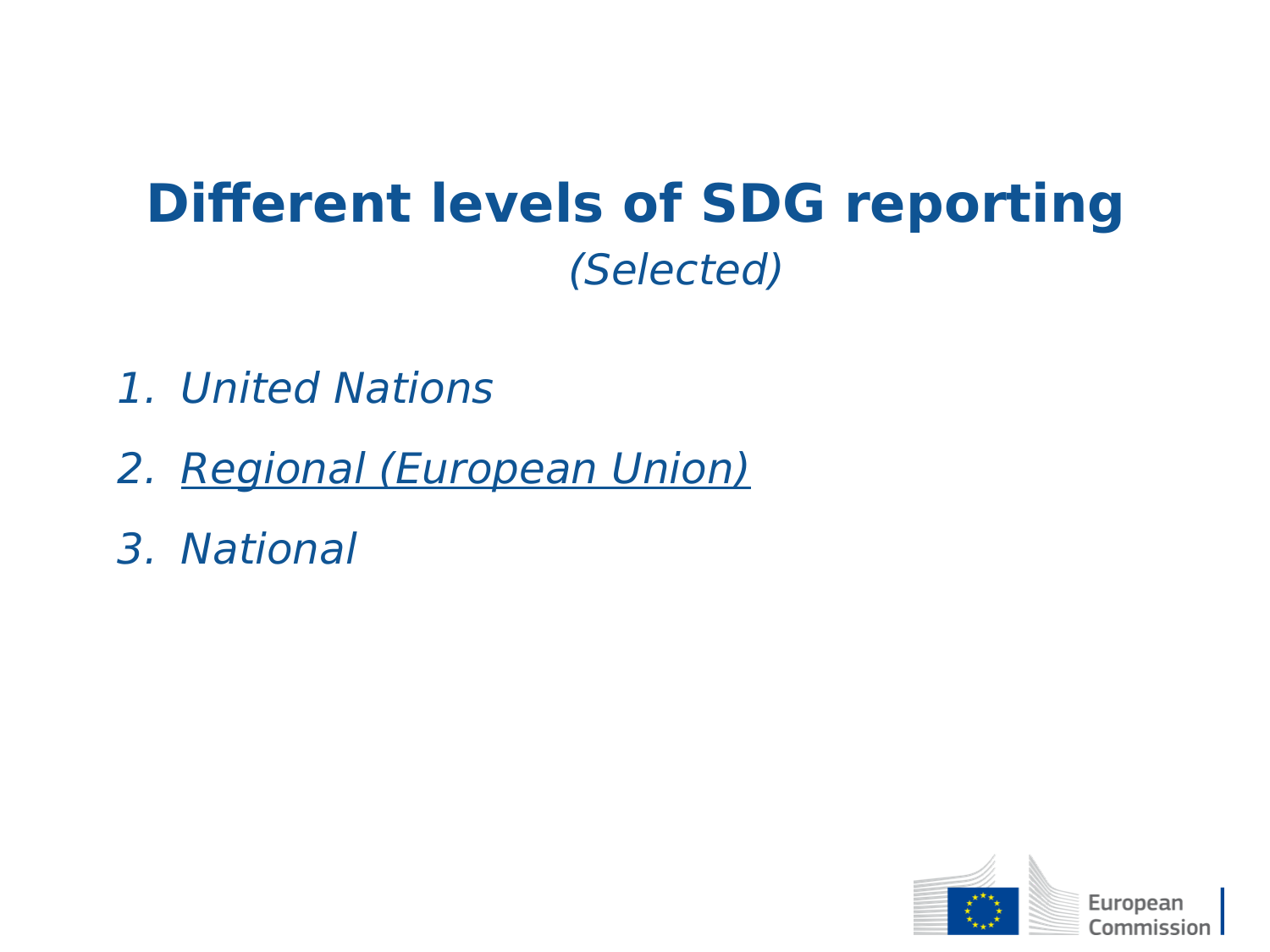

# Different levels of SDG reporting
(Selected)

United Nations
Regional (European Union)
National